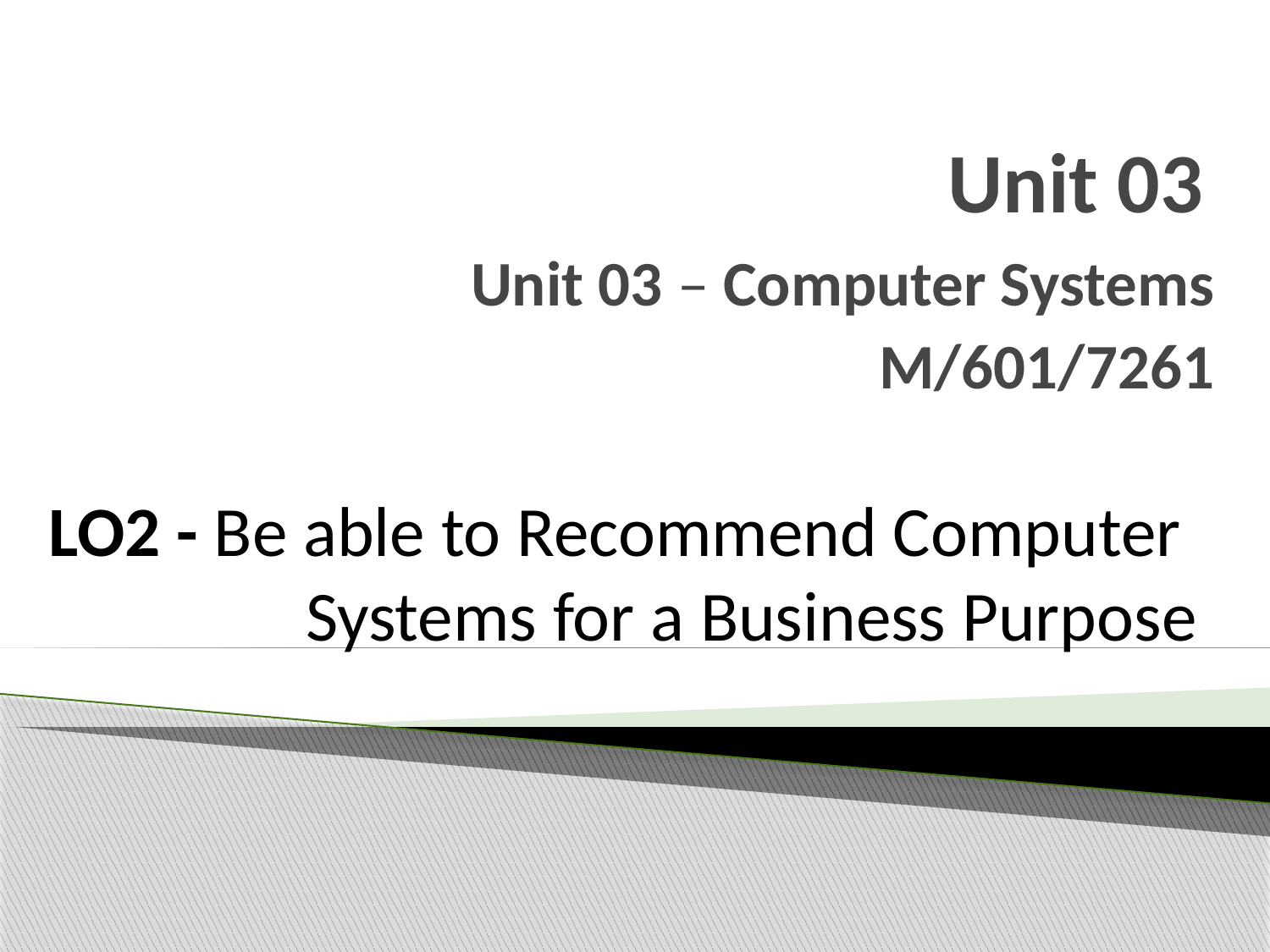

# Unit 03
Unit 03 – Computer Systems
  M/601/7261
LO2 - Be able to Recommend Computer
Systems for a Business Purpose